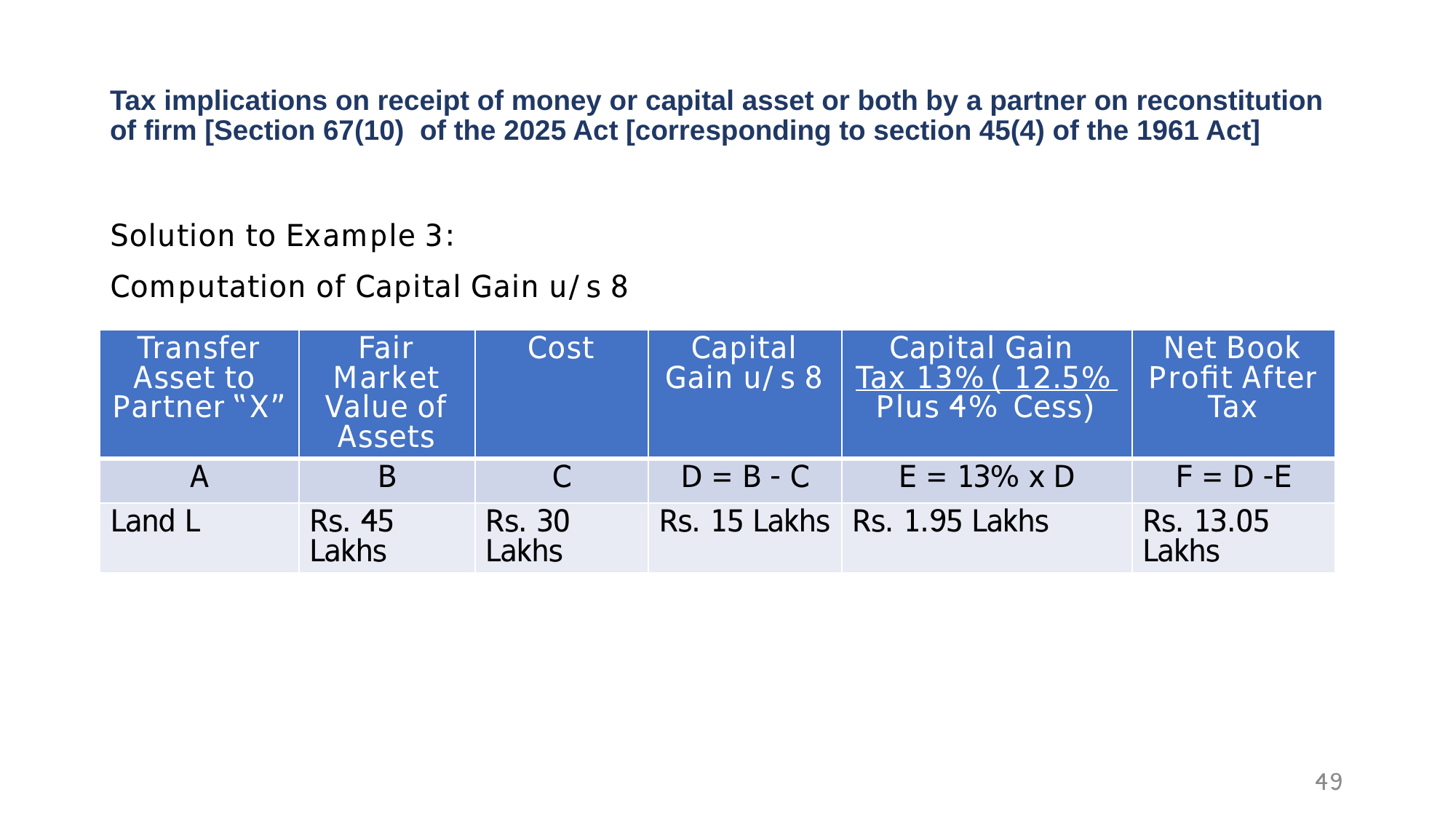

# Tax implications on receipt of money or capital asset or both by a partner on reconstitution of firm [Section 67(10)  of the 2025 Act [corresponding to section 45(4) of the 1961 Act]
Solution to Example 3:
Computation of Capital Gain u/s 8

| Transfer Asset to Partner “X” | Fair Market Value of Assets | Cost | Capital Gain u/s 8 | Capital Gain Tax 13%( 12.5% Plus 4% Cess) | Net Book Profit After Tax |
| --- | --- | --- | --- | --- | --- |
| A | B | C | D = B - C | E = 13% x D | F = D -E |
| Land L | Rs. 45 Lakhs | Rs. 30 Lakhs | Rs. 15 Lakhs | Rs. 1.95 Lakhs | Rs. 13.05 Lakhs |
49